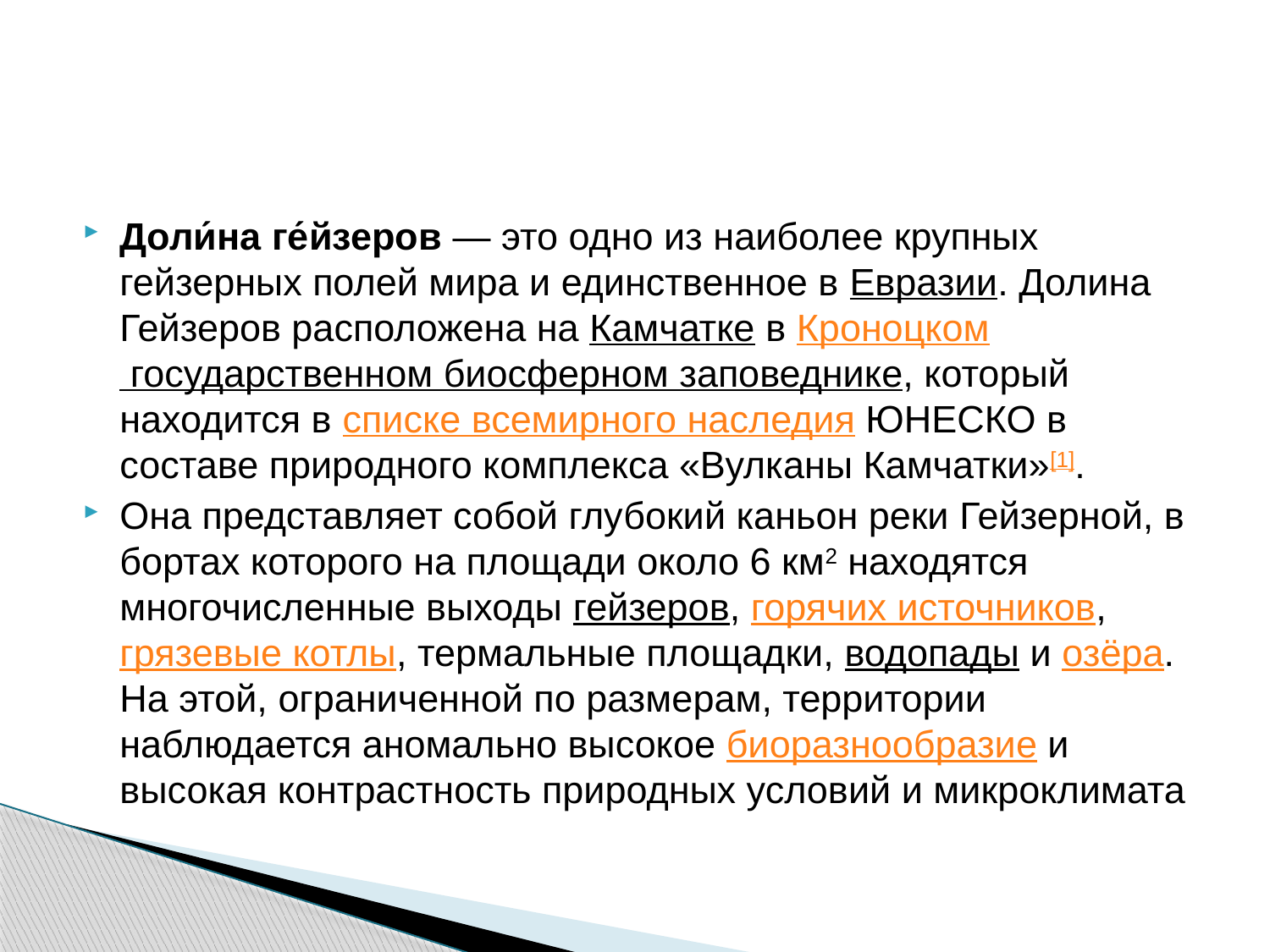

#
Доли́на ге́йзеров — это одно из наиболее крупных гейзерных полей мира и единственное в Евразии. Долина Гейзеров расположена на Камчатке в Кроноцком государственном биосферном заповеднике, который находится в списке всемирного наследия ЮНЕСКО в составе природного комплекса «Вулканы Камчатки»[1].
Она представляет собой глубокий каньон реки Гейзерной, в бортах которого на площади около 6 км2 находятся многочисленные выходы гейзеров, горячих источников, грязевые котлы, термальные площадки, водопады и озёра. На этой, ограниченной по размерам, территории наблюдается аномально высокое биоразнообразие и высокая контрастность природных условий и микроклимата